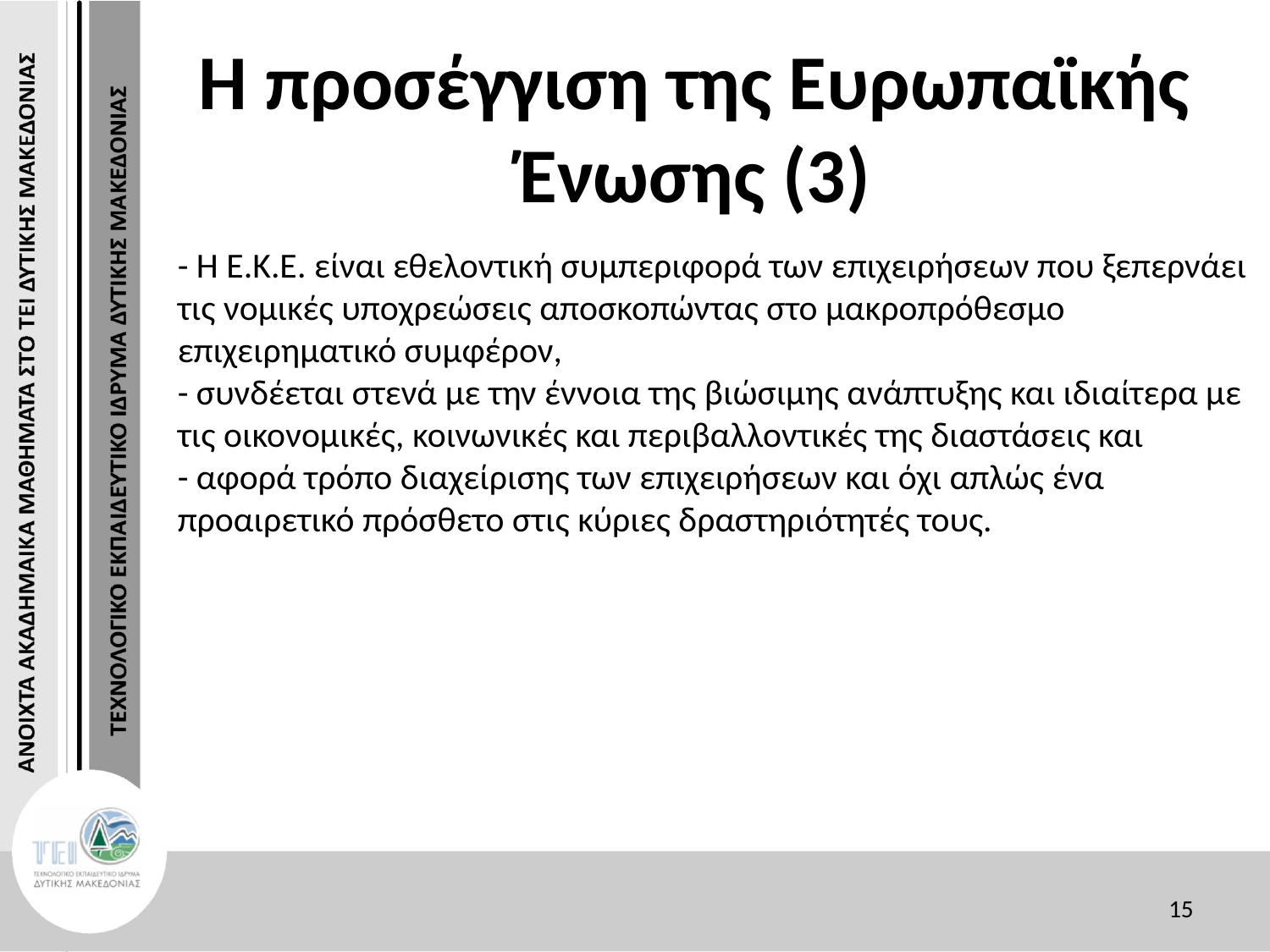

# Η προσέγγιση της Ευρωπαϊκής Ένωσης (3)
- Η Ε.Κ.Ε. είναι εθελοντική συμπεριφορά των επιχειρήσεων που ξεπερνάει τις νομικές υποχρεώσεις αποσκοπώντας στο μακροπρόθεσμο επιχειρηματικό συμφέρον,
- συνδέεται στενά με την έννοια της βιώσιμης ανάπτυξης και ιδιαίτερα με τις οικονομικές, κοινωνικές και περιβαλλοντικές της διαστάσεις και
- αφορά τρόπο διαχείρισης των επιχειρήσεων και όχι απλώς ένα προαιρετικό πρόσθετο στις κύριες δραστηριότητές τους.
15